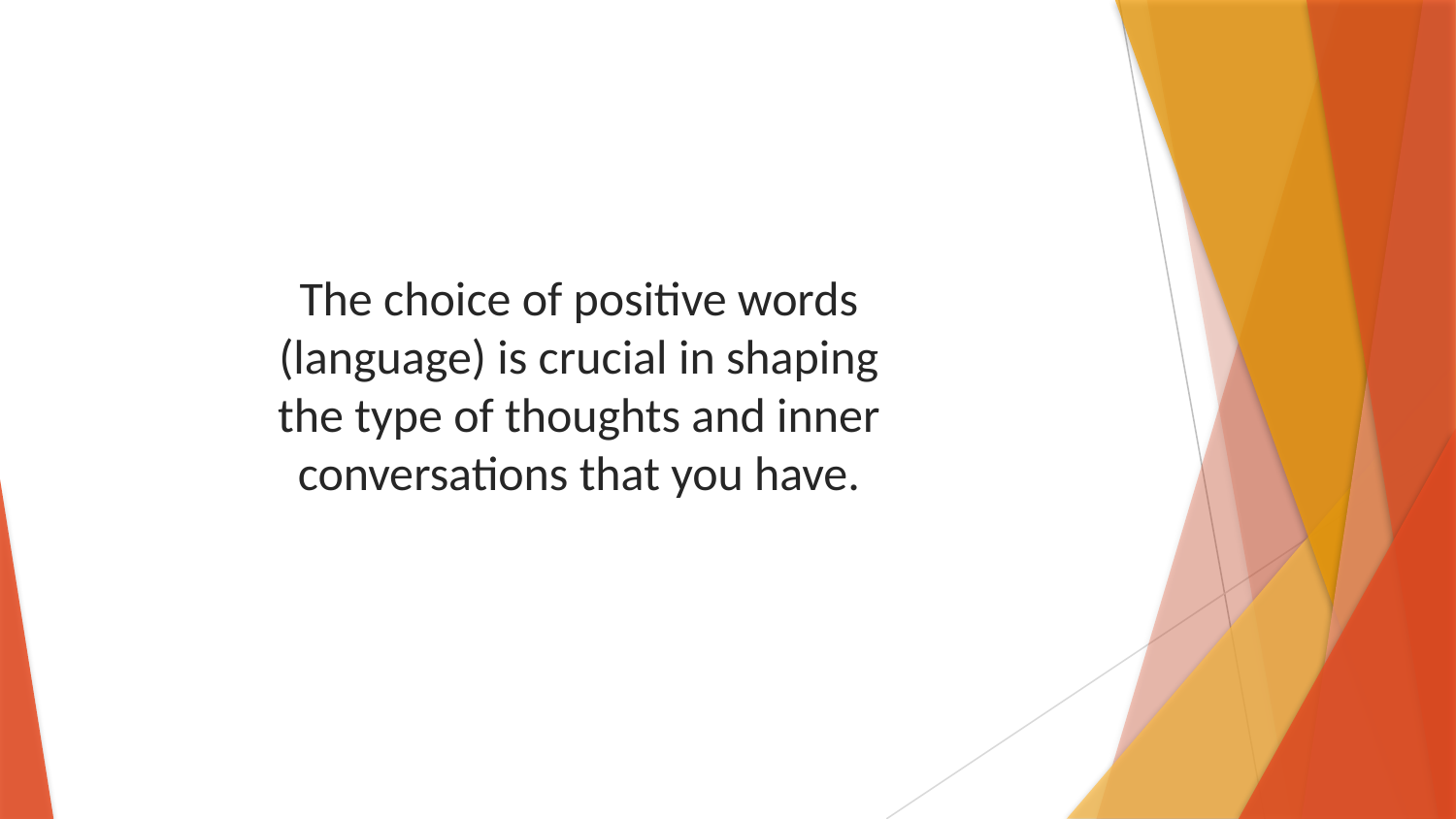

The choice of positive words (language) is crucial in shaping the type of thoughts and inner conversations that you have.